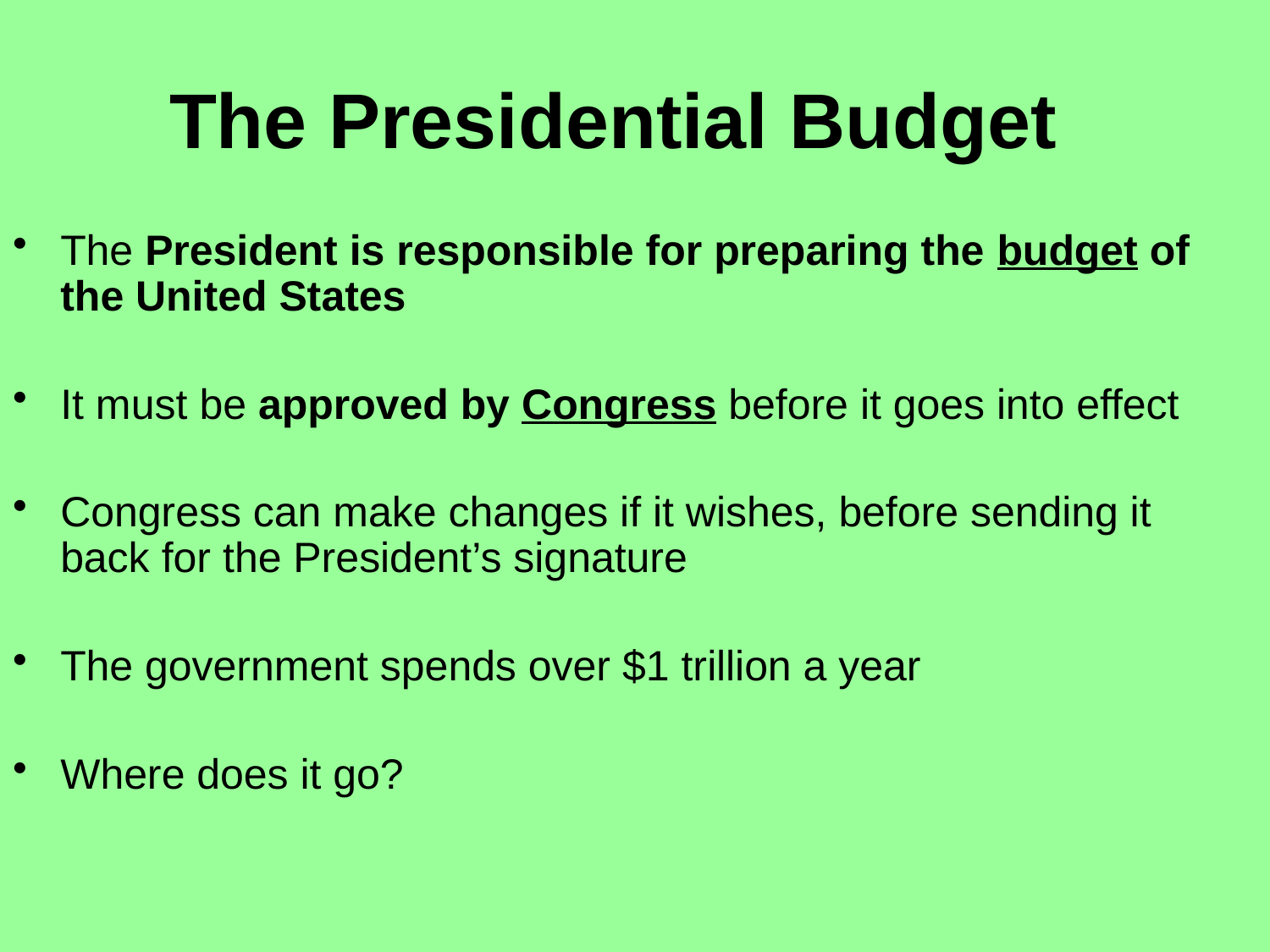

The Presidential Budget
The President is responsible for preparing the budget of the United States

It must be approved by Congress before it goes into effect

Congress can make changes if it wishes, before sending it back for the President’s signature

The government spends over $1 trillion a year

Where does it go?